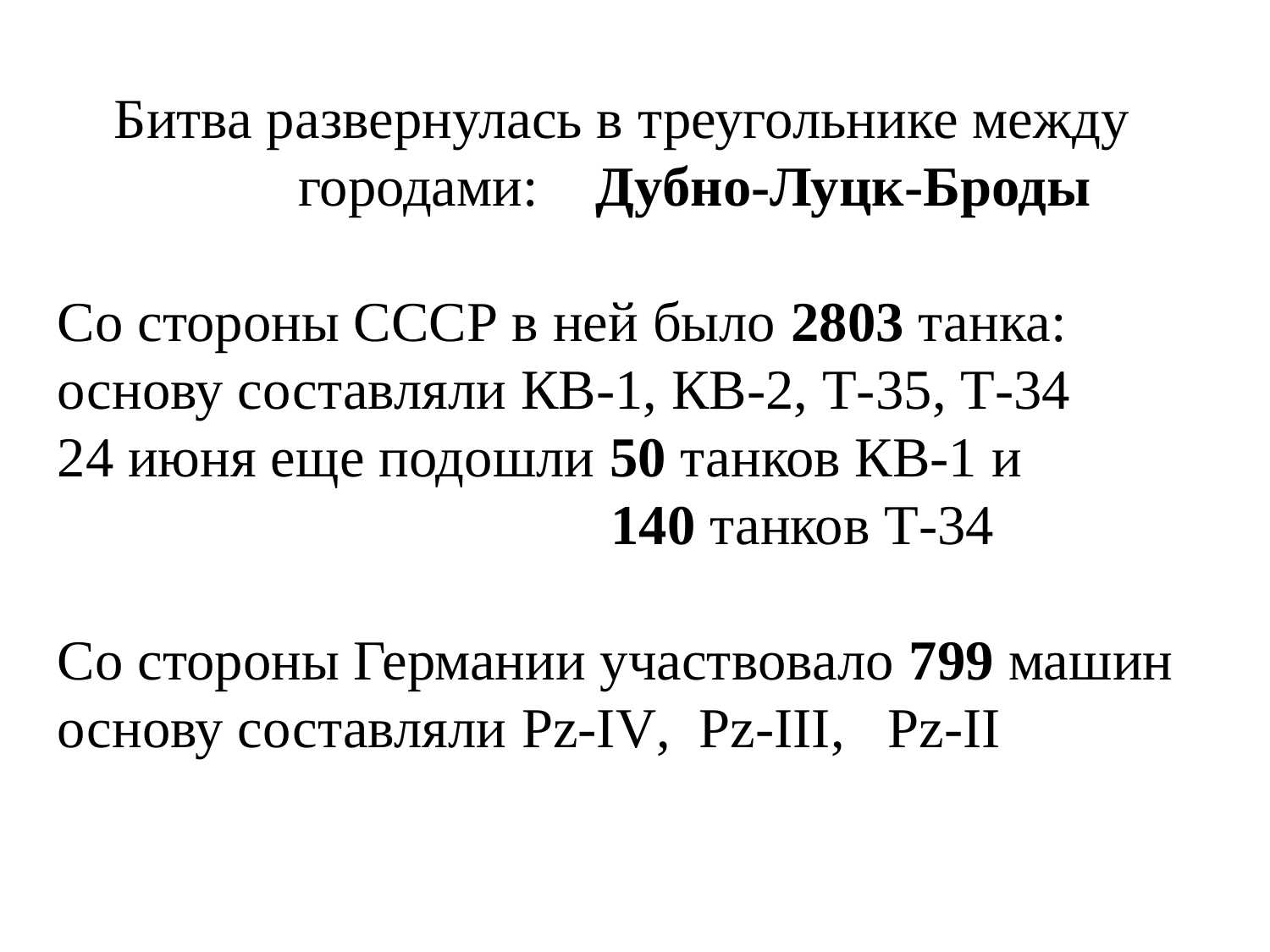

Битва развернулась в треугольнике между                        городами:    Дубно-Луцк-Броды

Со стороны СССР в ней было 2803 танка:
основу составляли КВ-1, КВ-2, Т-35, Т-34
24 июня еще подошли 50 танков КВ-1 и
                                       140 танков Т-34

Со стороны Германии участвовало 799 машин
основу составляли Pz-IV,  Pz-III,   Pz-II